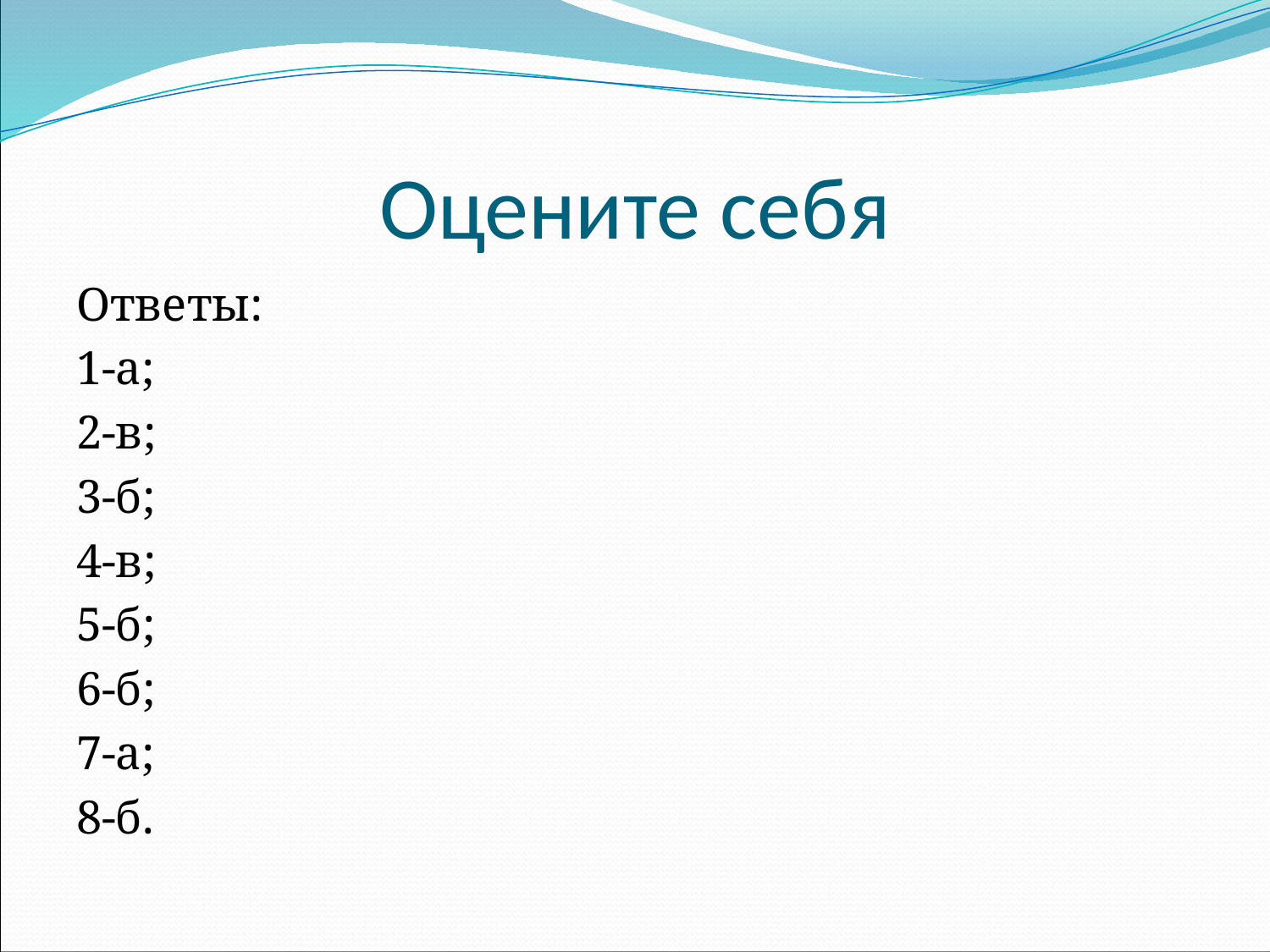

# Оцените себя
Ответы:
1-а;
2-в;
3-б;
4-в;
5-б;
6-б;
7-а;
8-б.